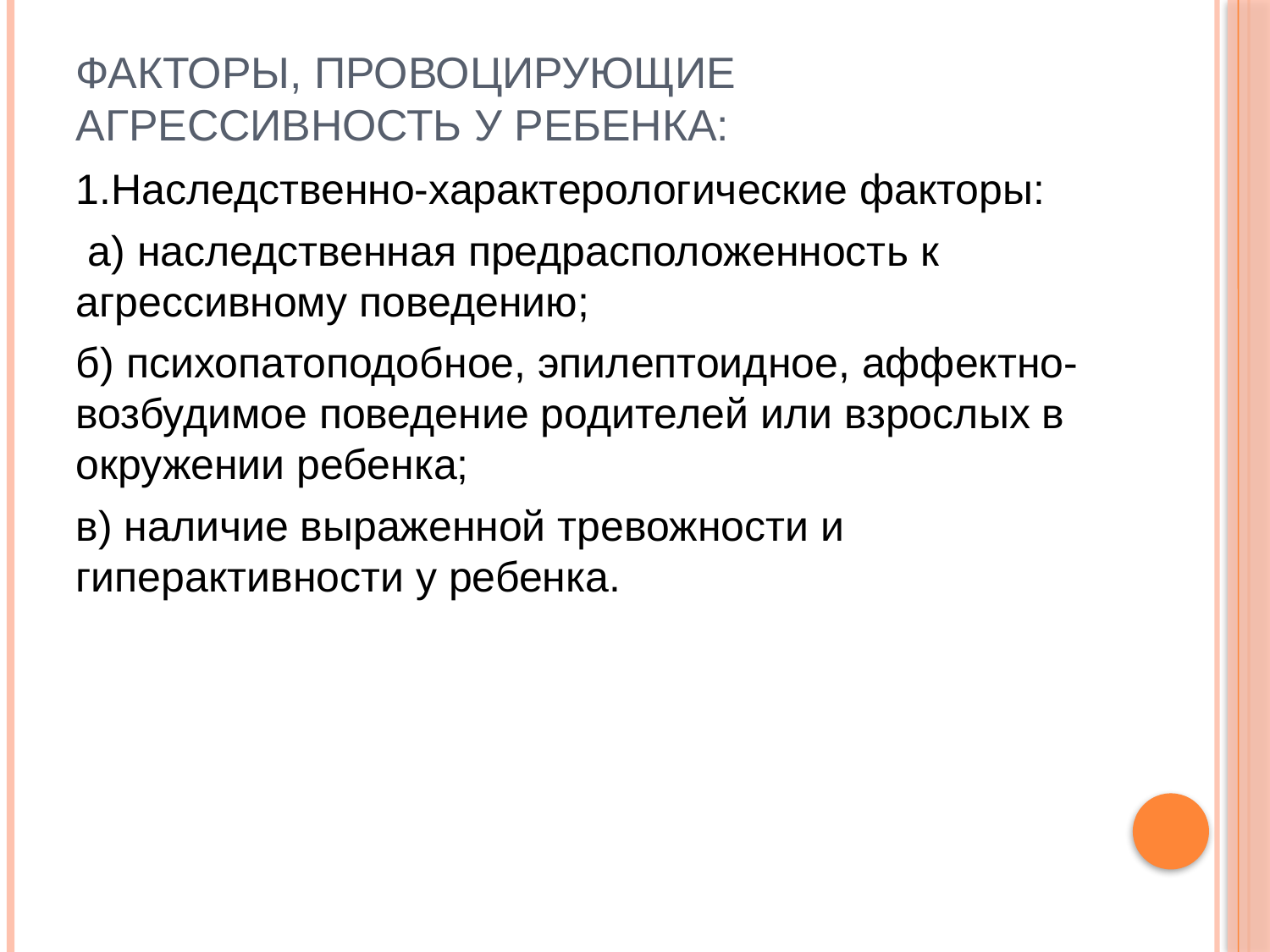

# Факторы, провоцирующие агрессивность у ребенка:
1.Наследственно-характерологические факторы:
 а) наследственная предрасположенность к агрессивному поведению;
б) психопатоподобное, эпилептоидное, аффектно-возбудимое поведение родителей или взрослых в окружении ребенка;
в) наличие выраженной тревожности и гиперактивности у ребенка.